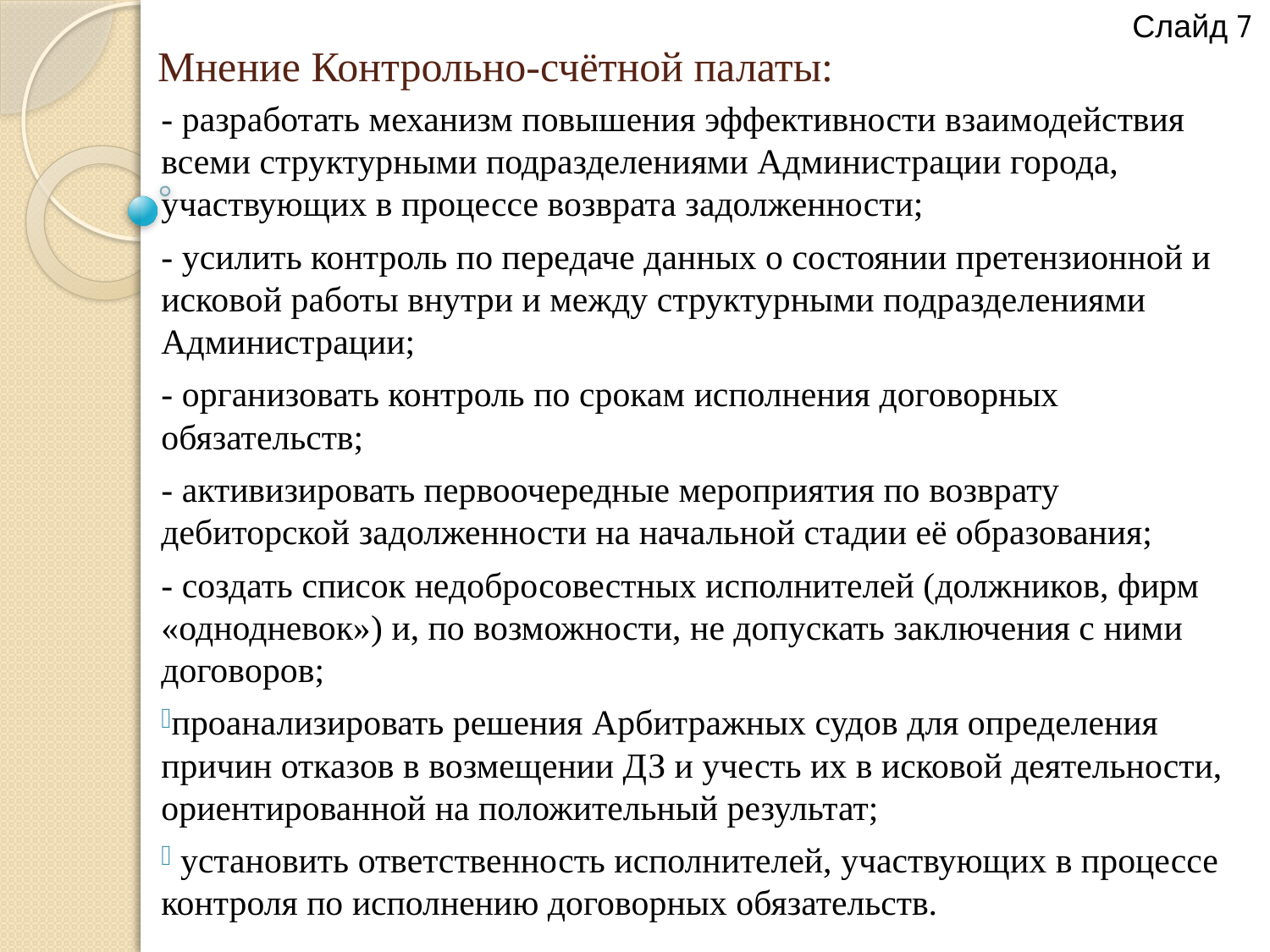

Слайд 7
# Мнение Контрольно-счётной палаты:
- разработать механизм повышения эффективности взаимодействия всеми структурными подразделениями Администрации города, участвующих в процессе возврата задолженности;
- усилить контроль по передаче данных о состоянии претензионной и исковой работы внутри и между структурными подразделениями Администрации;
- организовать контроль по срокам исполнения договорных обязательств;
- активизировать первоочередные мероприятия по возврату дебиторской задолженности на начальной стадии её образования;
- создать список недобросовестных исполнителей (должников, фирм «однодневок») и, по возможности, не допускать заключения с ними договоров;
проанализировать решения Арбитражных судов для определения причин отказов в возмещении ДЗ и учесть их в исковой деятельности, ориентированной на положительный результат;
 установить ответственность исполнителей, участвующих в процессе контроля по исполнению договорных обязательств.